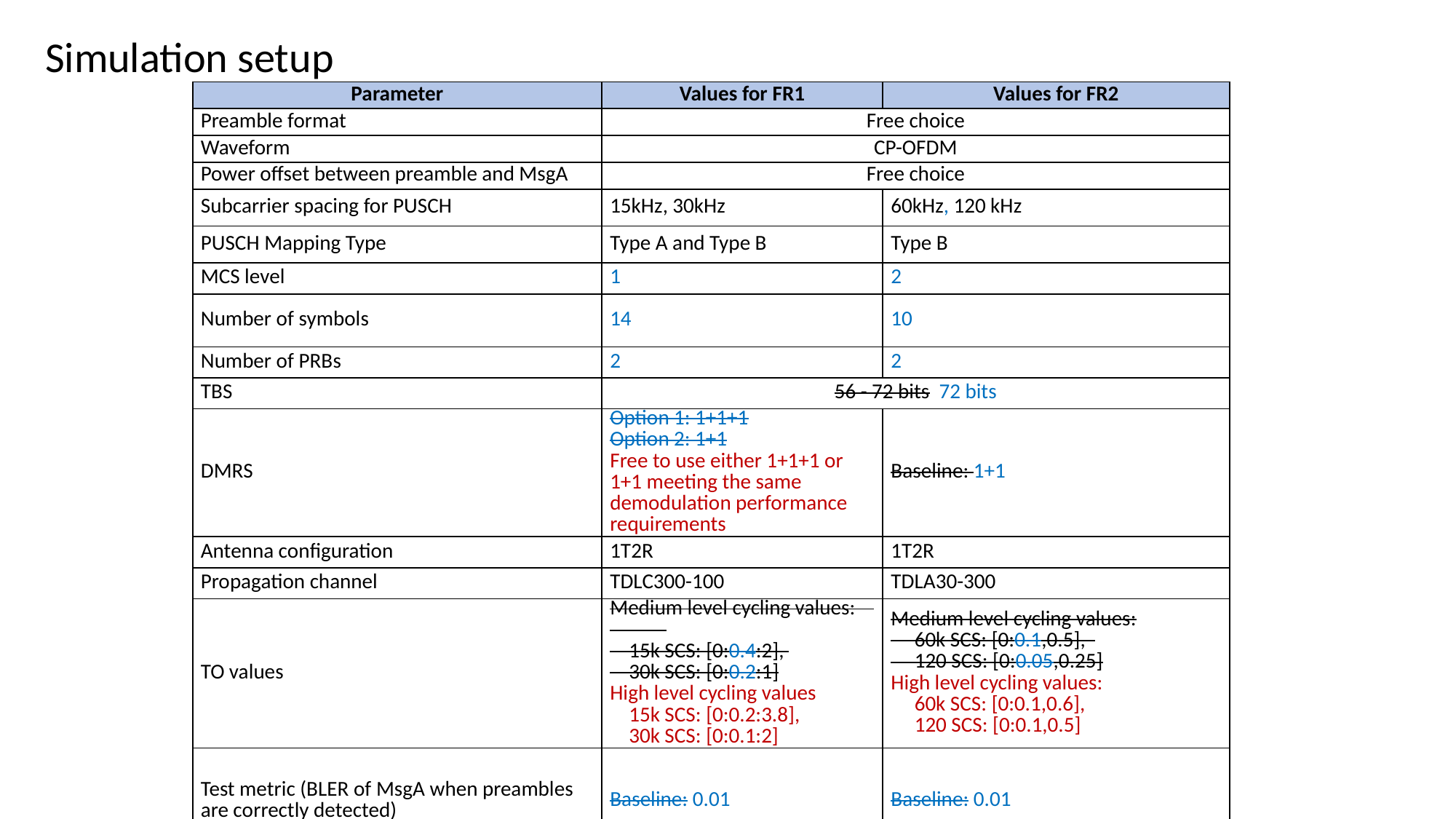

# Simulation setup
| Parameter | Values for FR1 | Values for FR2 |
| --- | --- | --- |
| Preamble format | Free choice |  |
| Waveform | CP-OFDM |  |
| Power offset between preamble and MsgA | Free choice |  |
| Subcarrier spacing for PUSCH | 15kHz, 30kHz | 60kHz, 120 kHz |
| PUSCH Mapping Type | Type A and Type B | Type B |
| MCS level | 1 | 2 |
| Number of symbols | 14 | 10 |
| Number of PRBs | 2 | 2 |
| TBS | 56 - 72 bits 72 bits |  |
| DMRS | Option 1: 1+1+1 Option 2: 1+1 Free to use either 1+1+1 or 1+1 meeting the same demodulation performance requirements | Baseline: 1+1 |
| Antenna configuration | 1T2R | 1T2R |
| Propagation channel | TDLC300-100 | TDLA30-300 |
| TO values | Medium level cycling values: 15k SCS: [0:0.4:2], 30k SCS: [0:0.2:1] High level cycling values 15k SCS: [0:0.2:3.8], 30k SCS: [0:0.1:2] | Medium level cycling values: 60k SCS: [0:0.1,0.5], 120 SCS: [0:0.05,0.25] High level cycling values: 60k SCS: [0:0.1,0.6], 120 SCS: [0:0.1,0.5] |
| Test metric (BLER of MsgA when preambles are correctly detected) | Baseline: 0.01 | Baseline: 0.01 |
| Re-transmission | No retransmission considered |  |